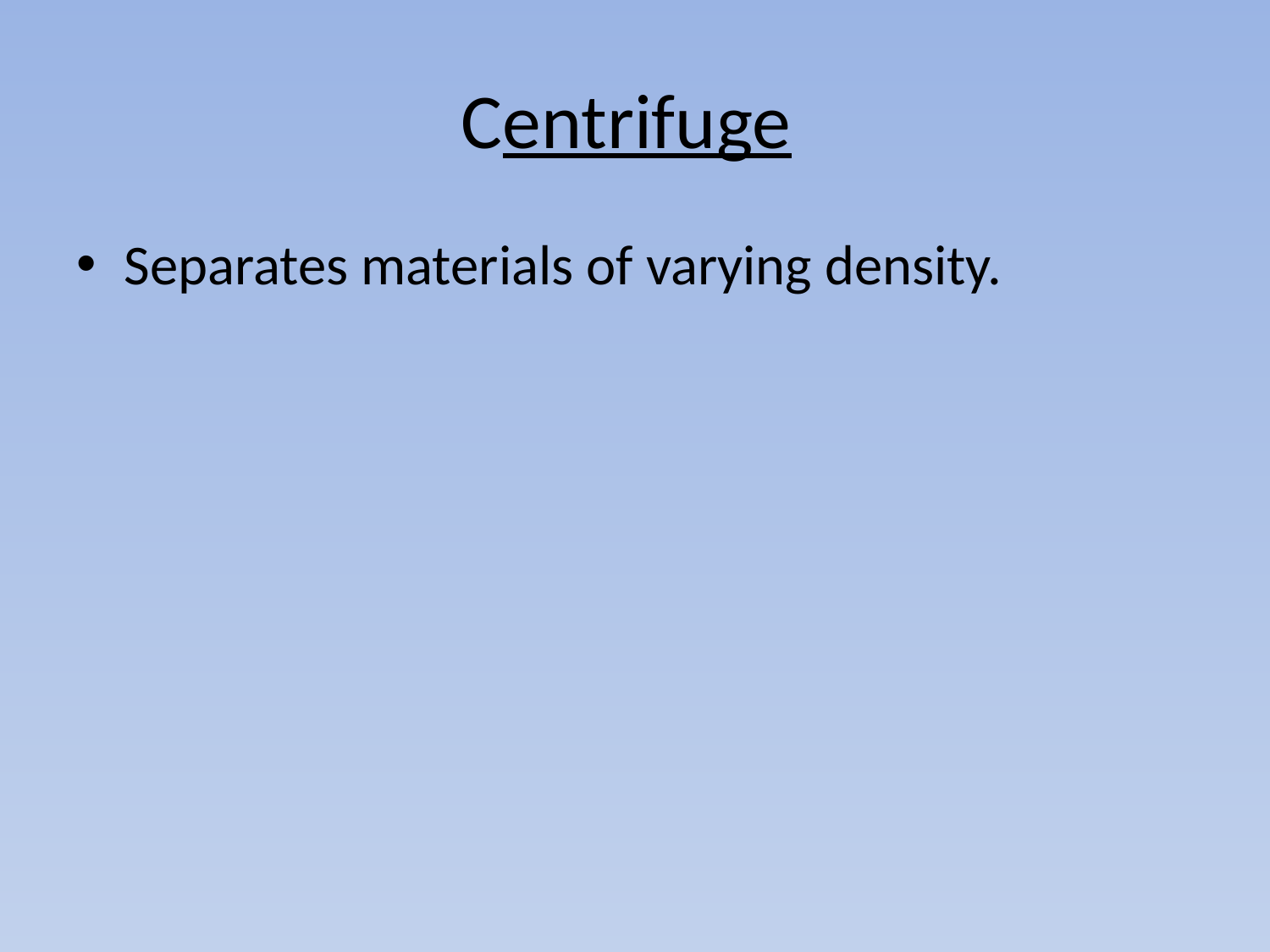

# Centrifuge
Separates materials of varying density.